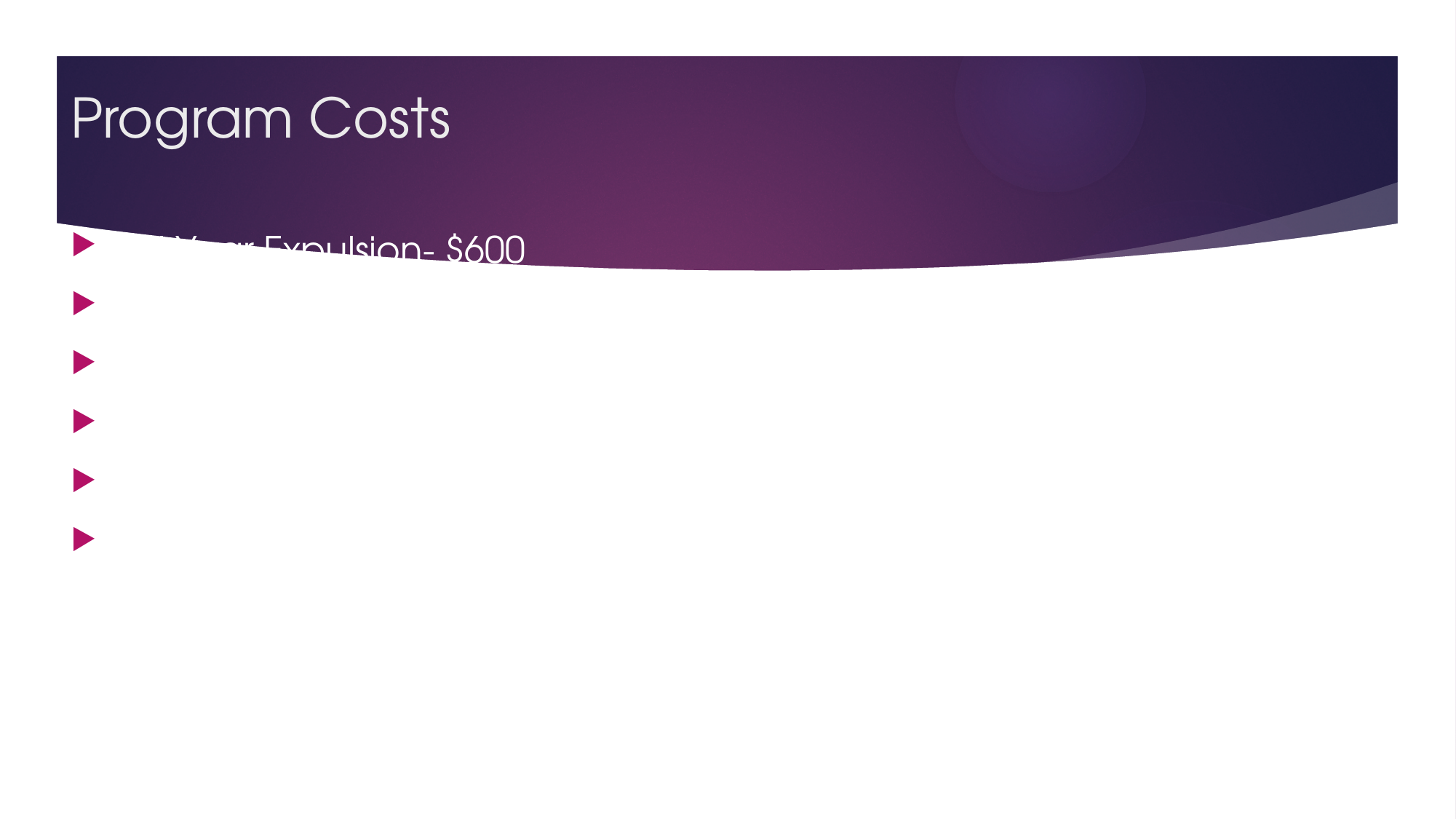

# Program Costs
Full Year Expulsion- $600
Semester Expulsion- $300
Partial Expulsion- $60 per month
Payment is due prior to the start of the program
Payment plans are available if approved by Student Support Specialist
All payments are paid to the CMCSS accounting department